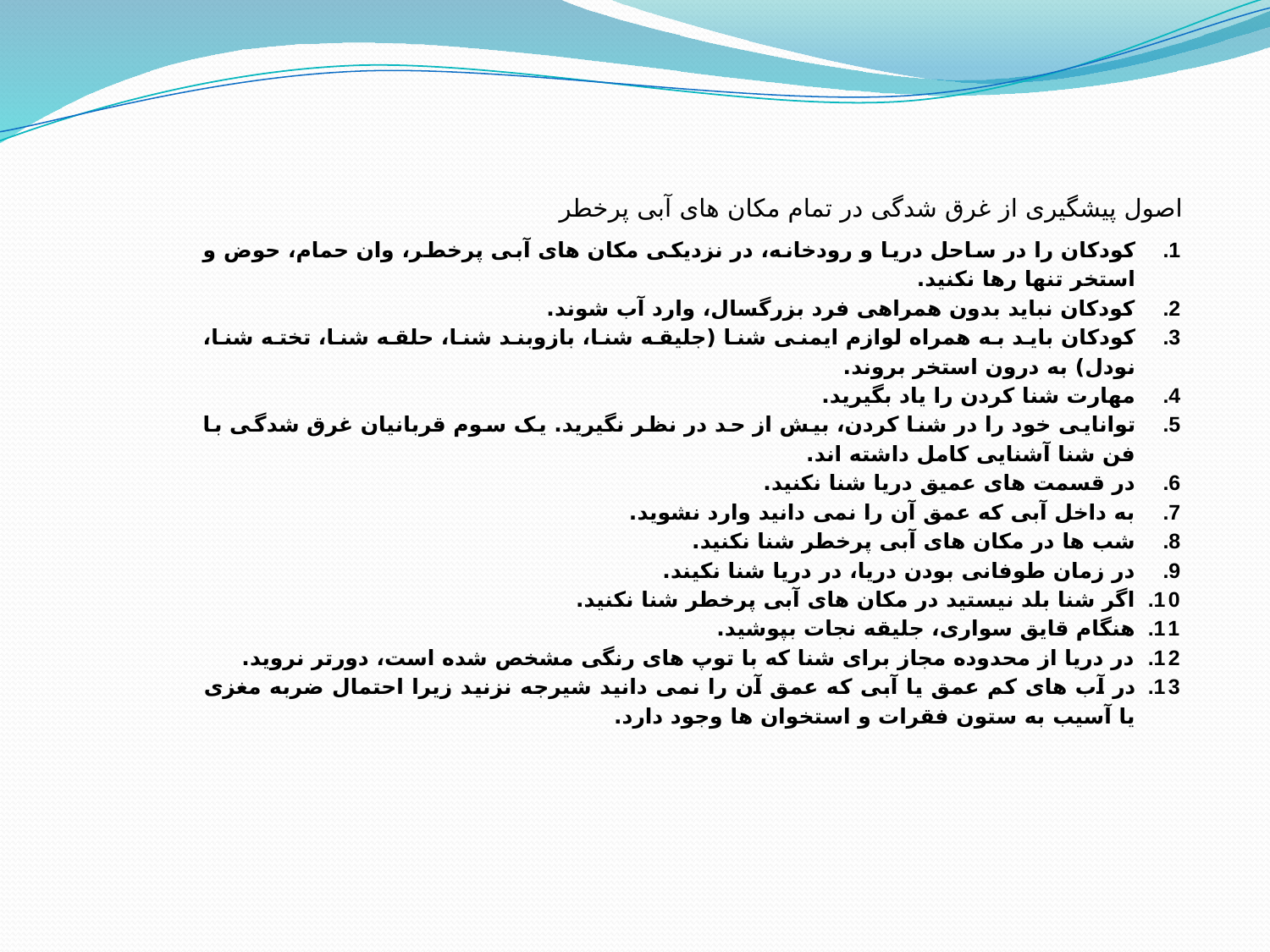

اصول پیشگیری از غرق شدگی در تمام مکان های آبی پرخطر
کودکان را در ساحل دریا و رودخانه، در نزدیکی مکان های آبی پرخطر، وان حمام، حوض و استخر تنها رها نکنید.
کودکان نباید بدون همراهی فرد بزرگسال، وارد آب شوند.
کودکان باید به همراه لوازم ایمنی شنا (جلیقه شنا، بازوبند شنا، حلقه شنا، تخته شنا، نودل) به درون استخر بروند.
مهارت شنا کردن را یاد بگیرید.
توانایی خود را در شنا کردن، بیش از حد در نظر نگیرید. یک سوم قربانیان غرق شدگی با فن شنا آشنایی کامل داشته اند.
در قسمت های عمیق دریا شنا نکنید.
به داخل آبی که عمق آن را نمی دانید وارد نشوید.
شب ها در مکان های آبی پرخطر شنا نکنید.
در زمان طوفانی بودن دریا، در دریا شنا نکیند.
اگر شنا بلد نیستید در مکان های آبی پرخطر شنا نکنید.
هنگام قایق سواری، جلیقه نجات بپوشید.
در دریا از محدوده مجاز برای شنا که با توپ های رنگی مشخص شده است، دورتر نروید.
در آب های کم عمق یا آبی که عمق آن را نمی دانید شیرجه نزنید زیرا احتمال ضربه مغزی یا آسیب به ستون فقرات و استخوان ها وجود دارد.